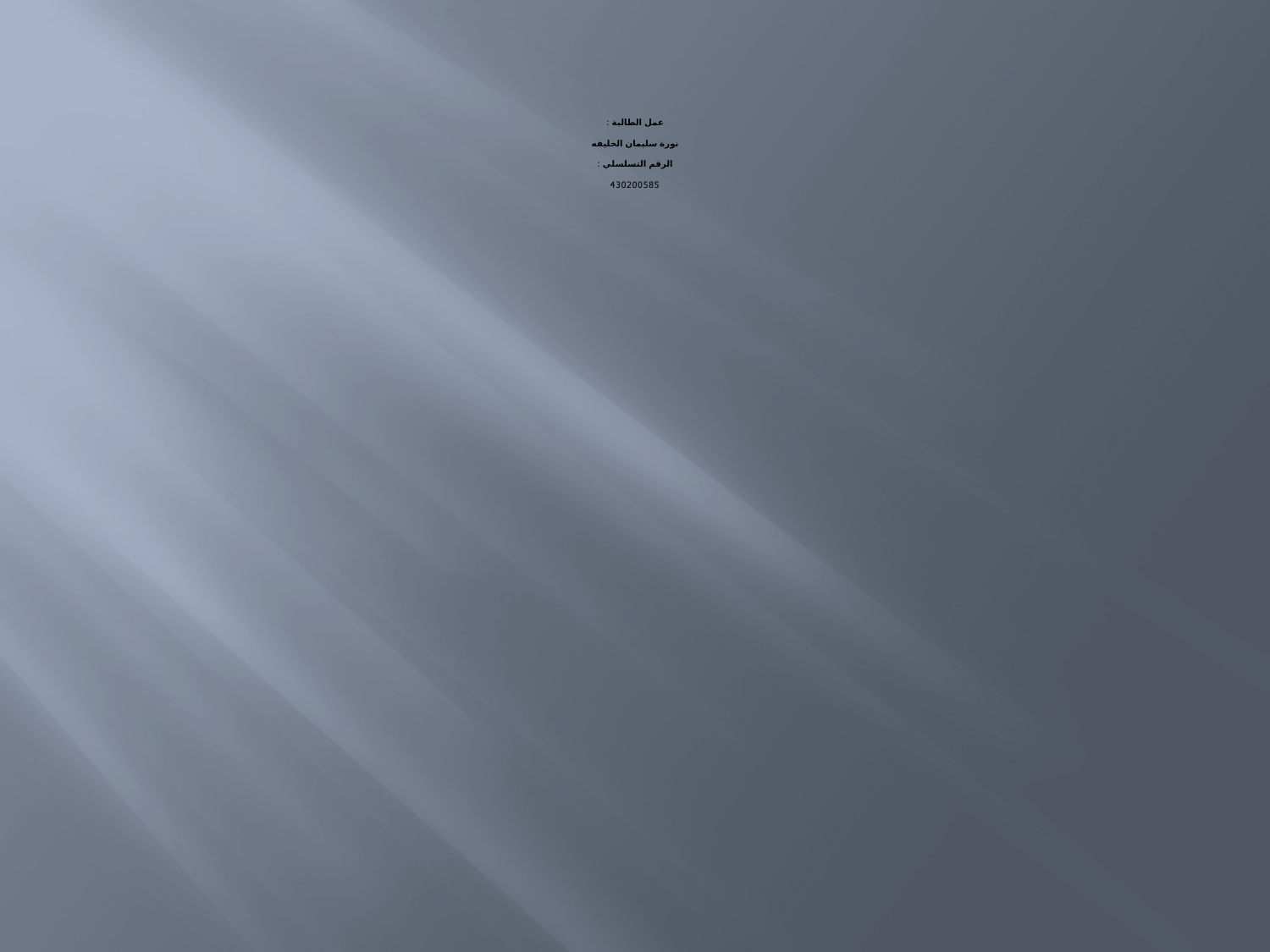

# عمل الطالبة : نورة سليمان الخليفه الرقم التسلسلي : 430200585